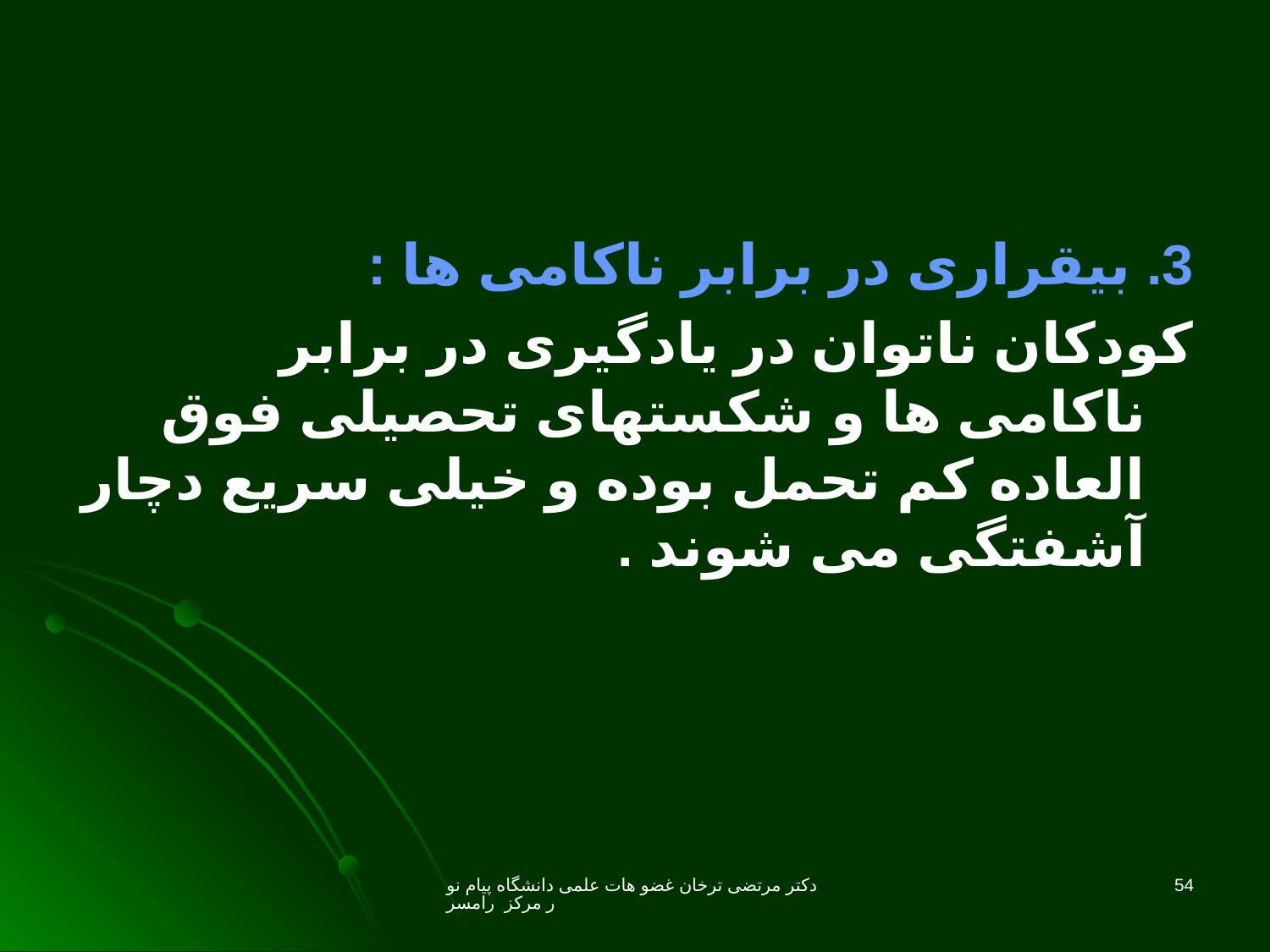

3. بیقراری در برابر ناکامی ها :
کودکان ناتوان در یادگیری در برابر ناکامی ها و شکستهای تحصیلی فوق العاده کم تحمل بوده و خیلی سریع دچار آشفتگی می شوند .

دکتر مرتضی ترخان غضو هات علمی دانشگاه پیام نور مرکز رامسر
54